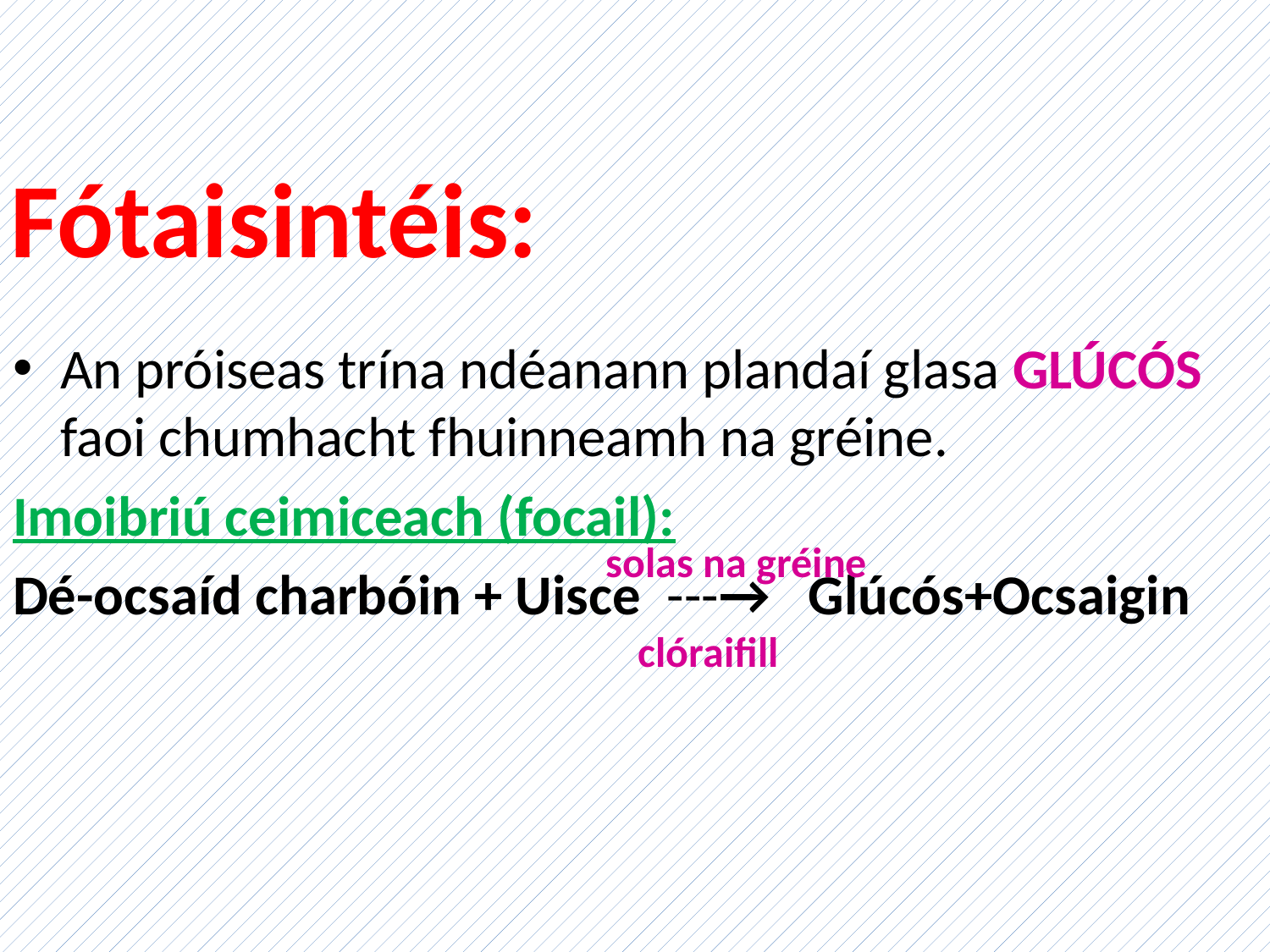

# Fótaisintéis:
An próiseas trína ndéanann plandaí glasa GLÚCÓS faoi chumhacht fhuinneamh na gréine.
Imoibriú ceimiceach (focail):
Dé-ocsaíd charbóin + Uisce  ---→   Glúcós+Ocsaigin

solas na gréine
clóraifill